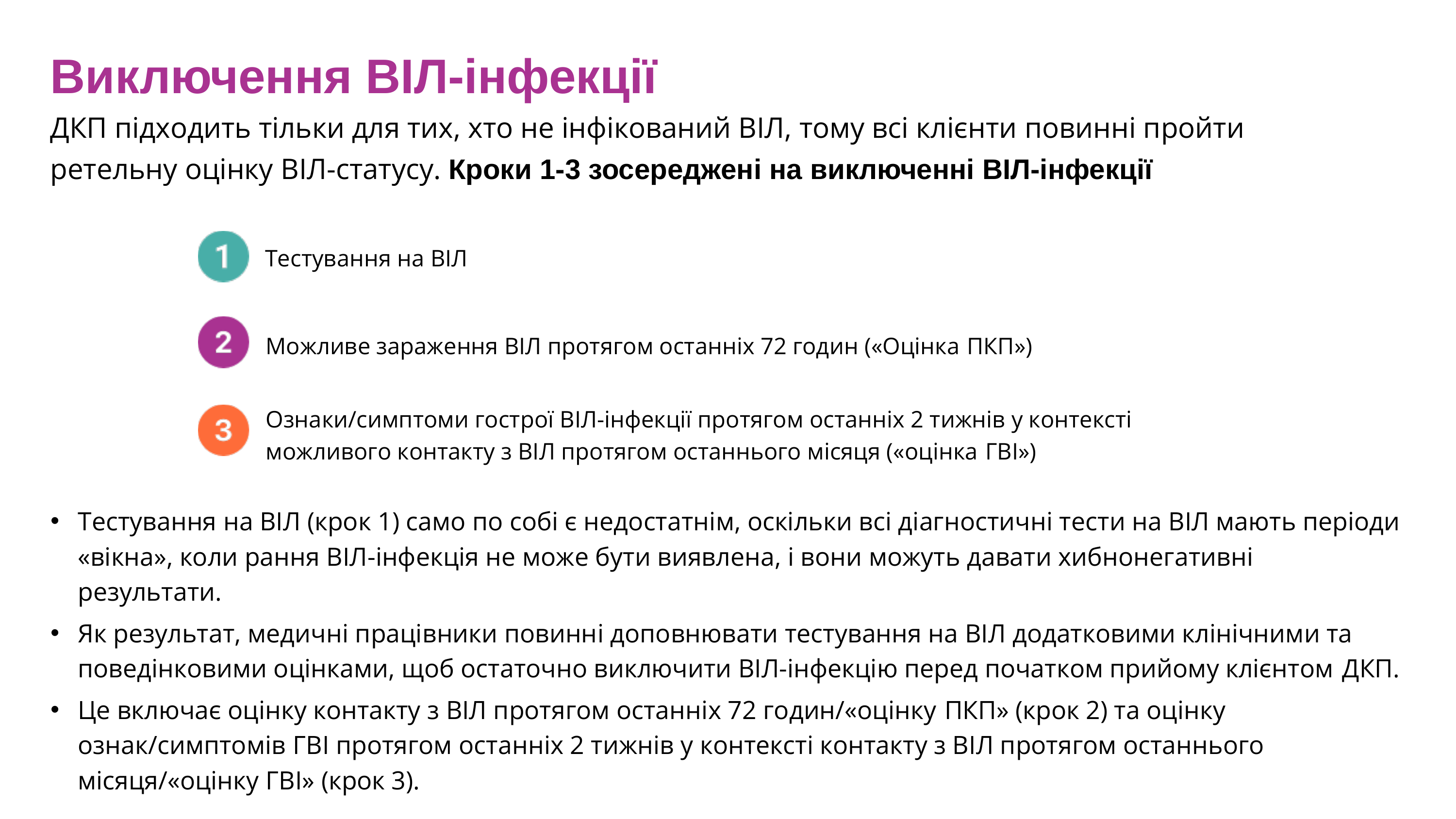

Виключення ВІЛ-інфекції
ДКП підходить тільки для тих, хто не інфікований ВІЛ, тому всі клієнти повинні пройти ретельну оцінку ВІЛ-статусу. Кроки 1-3 зосереджені на виключенні ВІЛ-інфекції

Тестування на ВІЛ

Можливе зараження ВІЛ протягом останніх 72 годин («Оцінка ПКП»)
Ознаки/симптоми гострої ВІЛ-інфекції протягом останніх 2 тижнів у контексті можливого контакту з ВІЛ протягом останнього місяця («оцінка ГВI»)

Тестування на ВІЛ (крок 1) само по собі є недостатнім, оскільки всі діагностичні тести на ВІЛ мають періоди «вікна», коли рання ВІЛ-інфекція не може бути виявлена, і вони можуть давати хибнонегативні результати.
Як результат, медичні працівники повинні доповнювати тестування на ВІЛ додатковими клінічними та поведінковими оцінками, щоб остаточно виключити ВІЛ-інфекцію перед початком прийому клієнтом ДКП.
Це включає оцінку контакту з ВІЛ протягом останніх 72 годин/«оцінку ПКП» (крок 2) та оцінку ознак/симптомів ГВІ протягом останніх 2 тижнів у контексті контакту з ВІЛ протягом останнього місяця/«оцінку ГВІ» (крок 3).